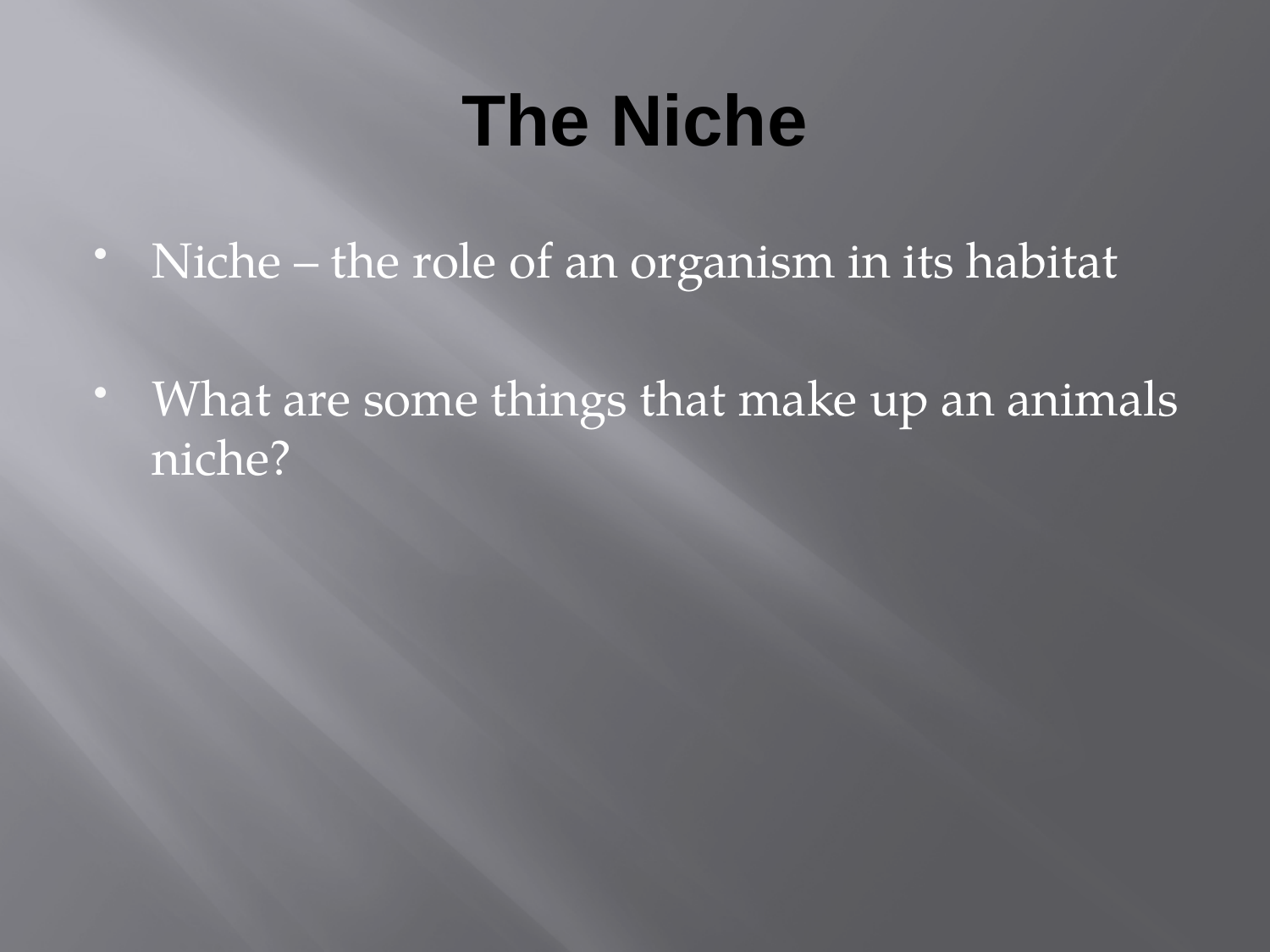

# The Niche
Niche – the role of an organism in its habitat

What are some things that make up an animals niche?